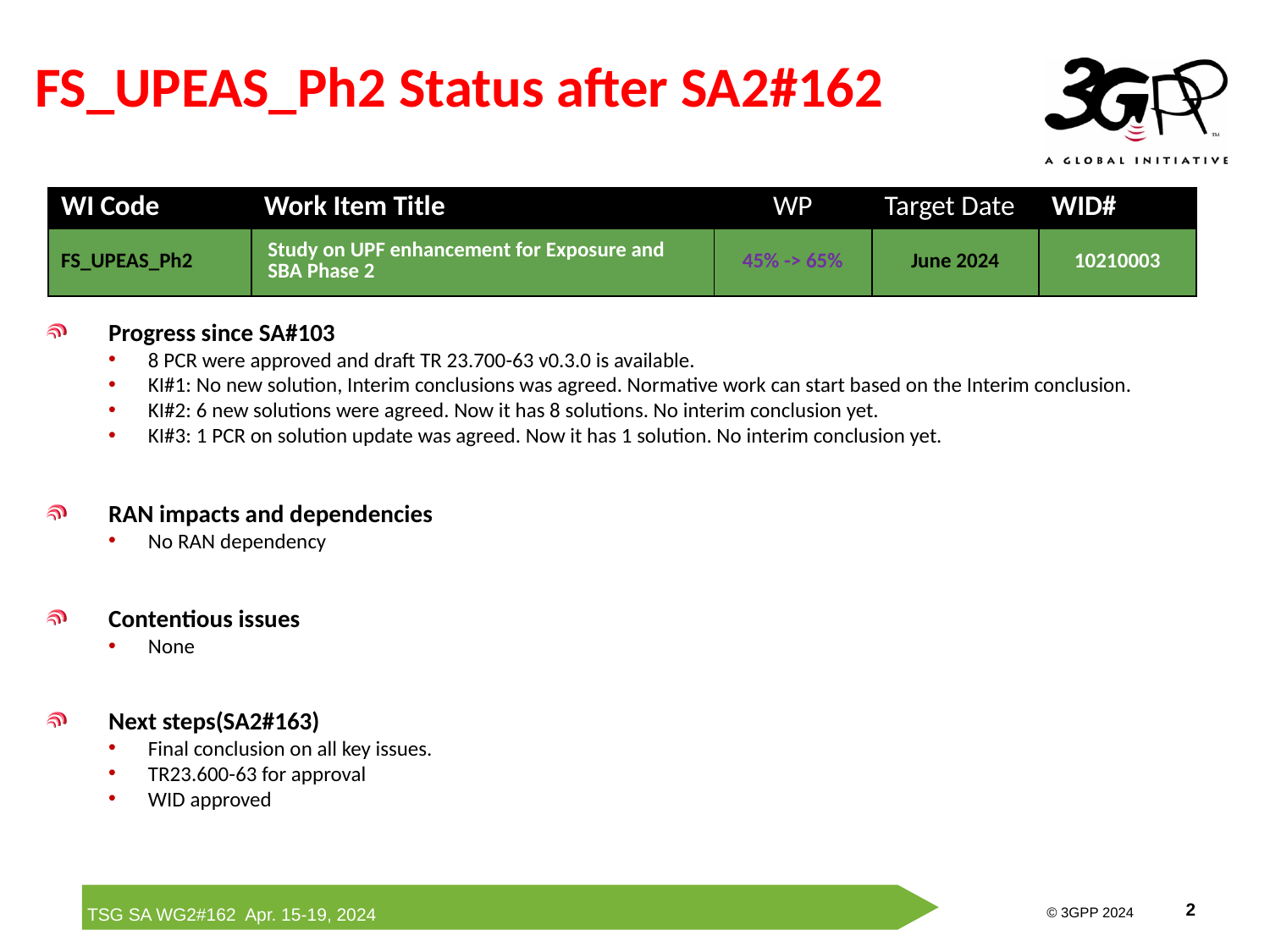

# FS_UPEAS_Ph2 Status after SA2#162
| WI Code | Work Item Title | WP | Target Date | WID# |
| --- | --- | --- | --- | --- |
| FS\_UPEAS\_Ph2 | Study on UPF enhancement for Exposure and SBA Phase 2 | 45% -> 65% | June 2024 | 10210003 |
Progress since SA#103
8 PCR were approved and draft TR 23.700-63 v0.3.0 is available.
KI#1: No new solution, Interim conclusions was agreed. Normative work can start based on the Interim conclusion.
KI#2: 6 new solutions were agreed. Now it has 8 solutions. No interim conclusion yet.
KI#3: 1 PCR on solution update was agreed. Now it has 1 solution. No interim conclusion yet.

RAN impacts and dependencies
No RAN dependency

Contentious issues
None

Next steps(SA2#163)
Final conclusion on all key issues.
TR23.600-63 for approval
WID approved